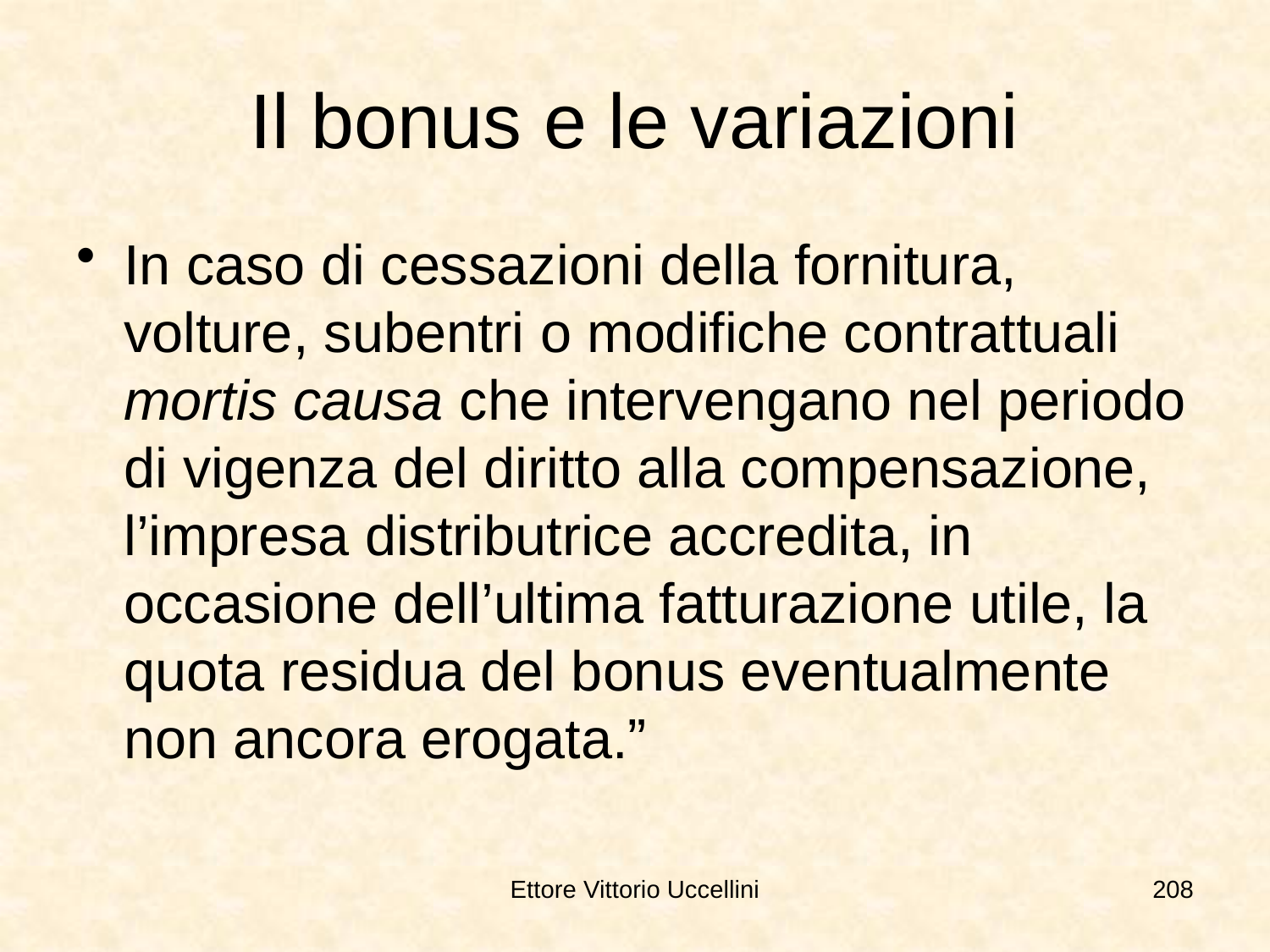

# Il bonus e le variazioni
In caso di cessazioni della fornitura, volture, subentri o modifiche contrattuali mortis causa che intervengano nel periodo di vigenza del diritto alla compensazione, l’impresa distributrice accredita, in occasione dell’ultima fatturazione utile, la quota residua del bonus eventualmente non ancora erogata.”

Ettore Vittorio Uccellini
208